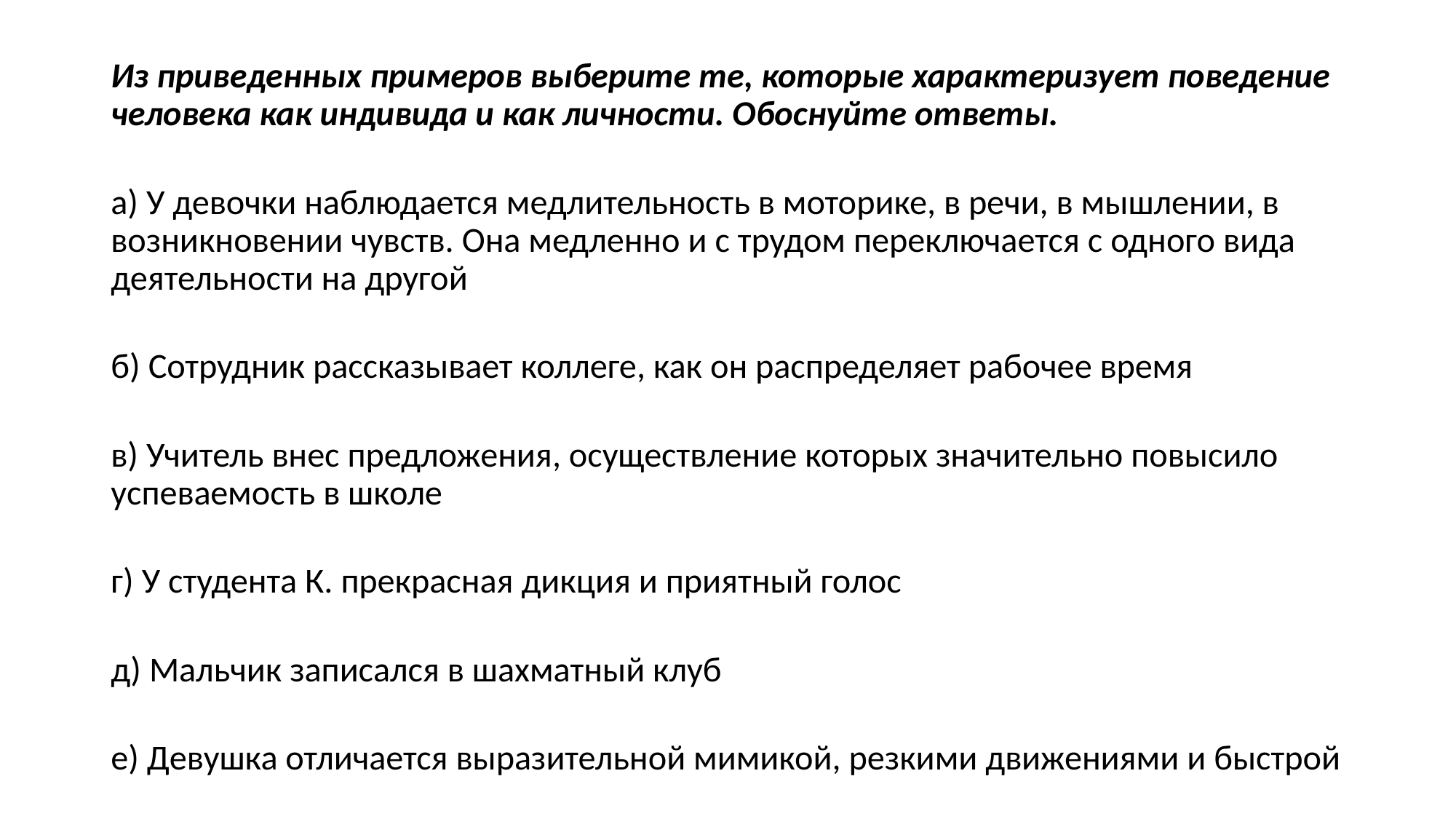

Из приведенных примеров выберите те, которые характеризует поведение человека как индивида и как личности. Обоснуйте ответы.
а) У девочки наблюдается медлительность в моторике, в речи, в мышлении, в возникновении чувств. Она медленно и с трудом переключается с одного вида деятельности на другой
б) Сотрудник рассказывает коллеге, как он распределяет рабочее время
в) Учитель внес предложения, осуществление которых значительно повысило успеваемость в школе
г) У студента К. прекрасная дикция и приятный голос
д) Мальчик записался в шахматный клуб
е) Девушка отличается выразительной мимикой, резкими движениями и быстрой